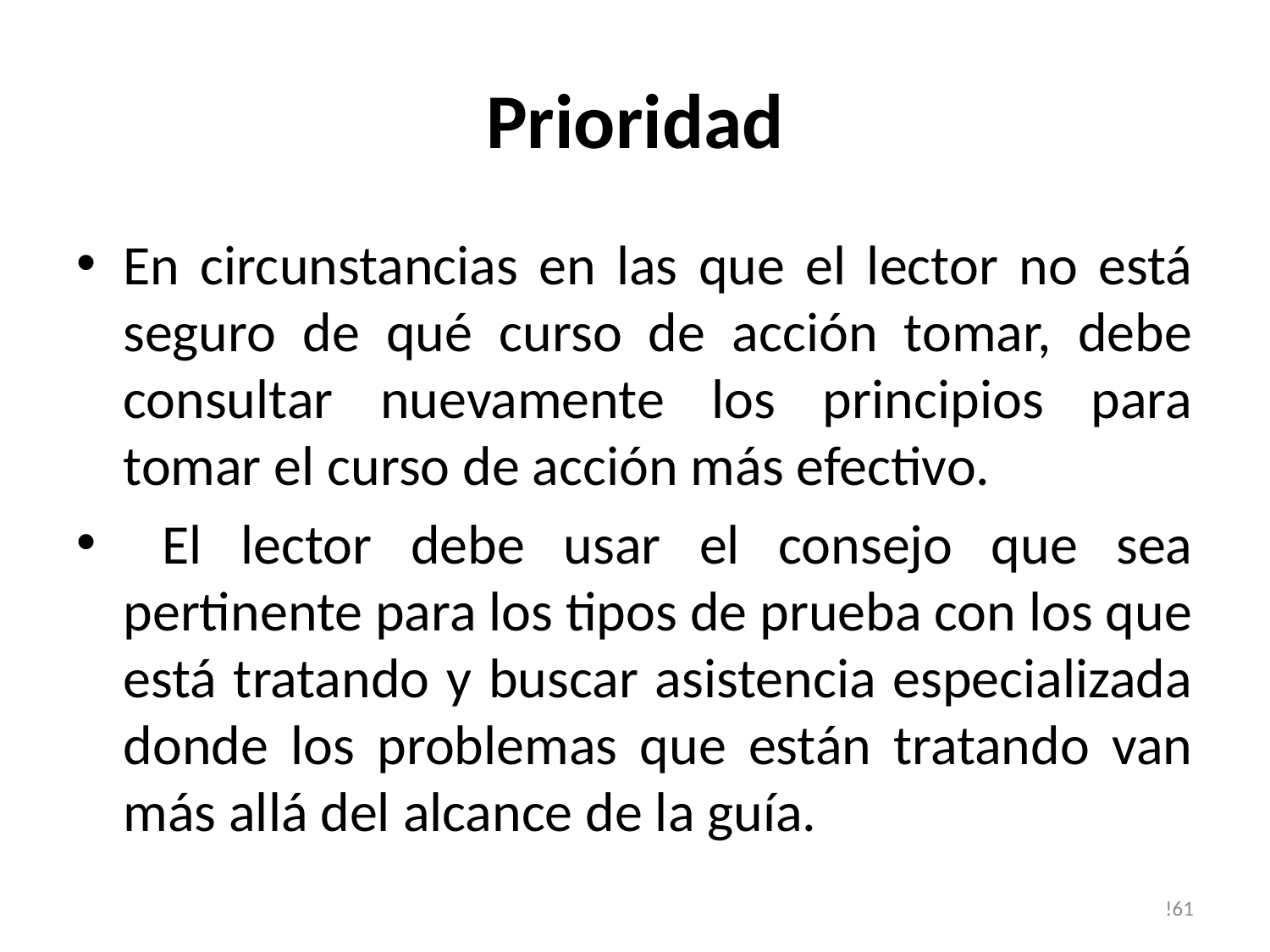

# Prioridad
En circunstancias en las que el lector no está seguro de qué curso de acción tomar, debe consultar nuevamente los principios para tomar el curso de acción más efectivo.
 El lector debe usar el consejo que sea pertinente para los tipos de prueba con los que está tratando y buscar asistencia especializada donde los problemas que están tratando van más allá del alcance de la guía.

!61